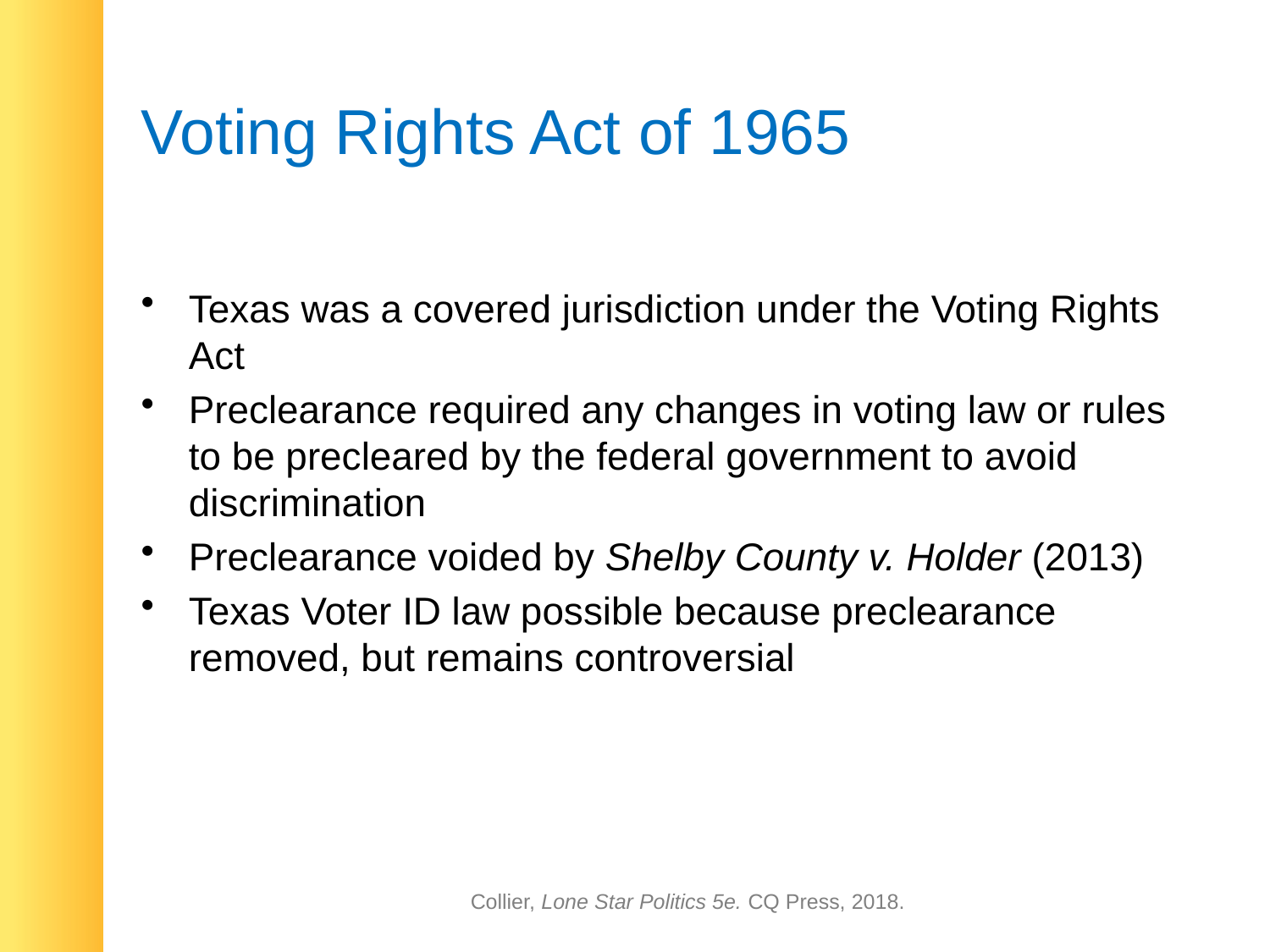

# Voting Rights Act of 1965
Texas was a covered jurisdiction under the Voting Rights Act
Preclearance required any changes in voting law or rules to be precleared by the federal government to avoid discrimination
Preclearance voided by Shelby County v. Holder (2013)
Texas Voter ID law possible because preclearance  removed, but remains controversial
Collier, Lone Star Politics 5e. CQ Press, 2018.